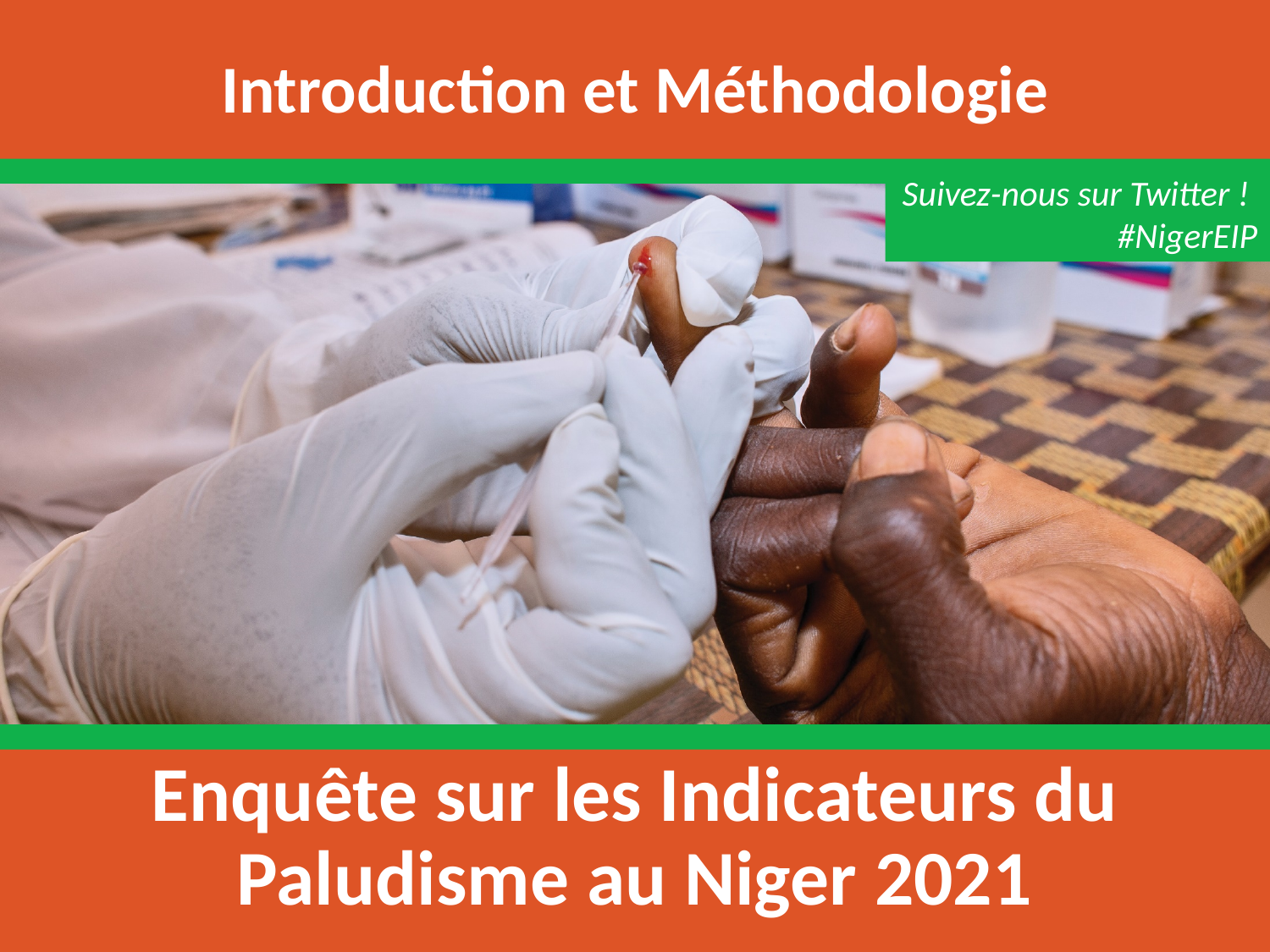

Introduction et Méthodologie
Suivez-nous sur Twitter !
#NigerEIP